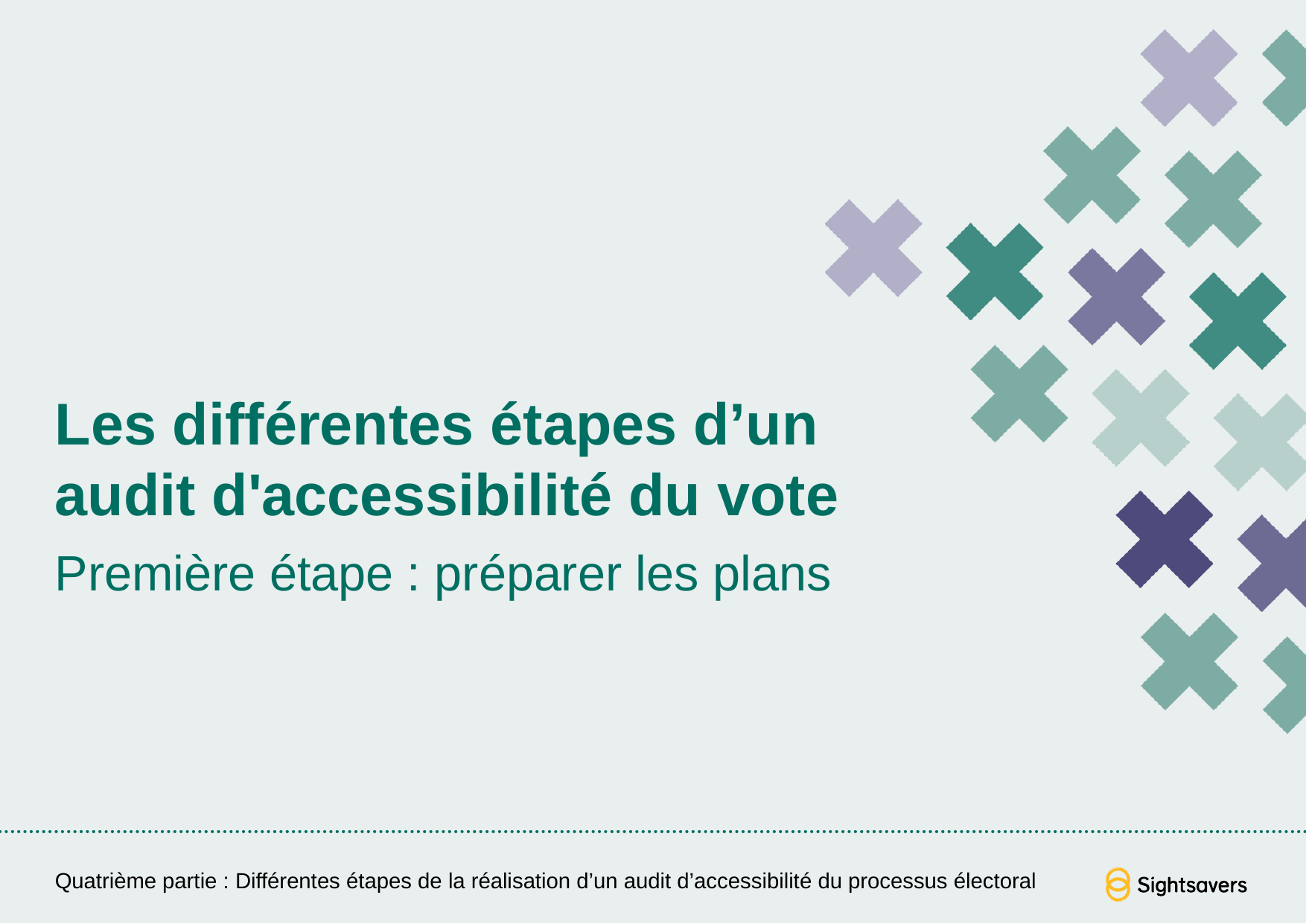

# Les différentes étapes d’un audit d'accessibilité du vote
Première étape : préparer les plans
Quatrième partie : Différentes étapes de la réalisation d’un audit d’accessibilité du processus électoral